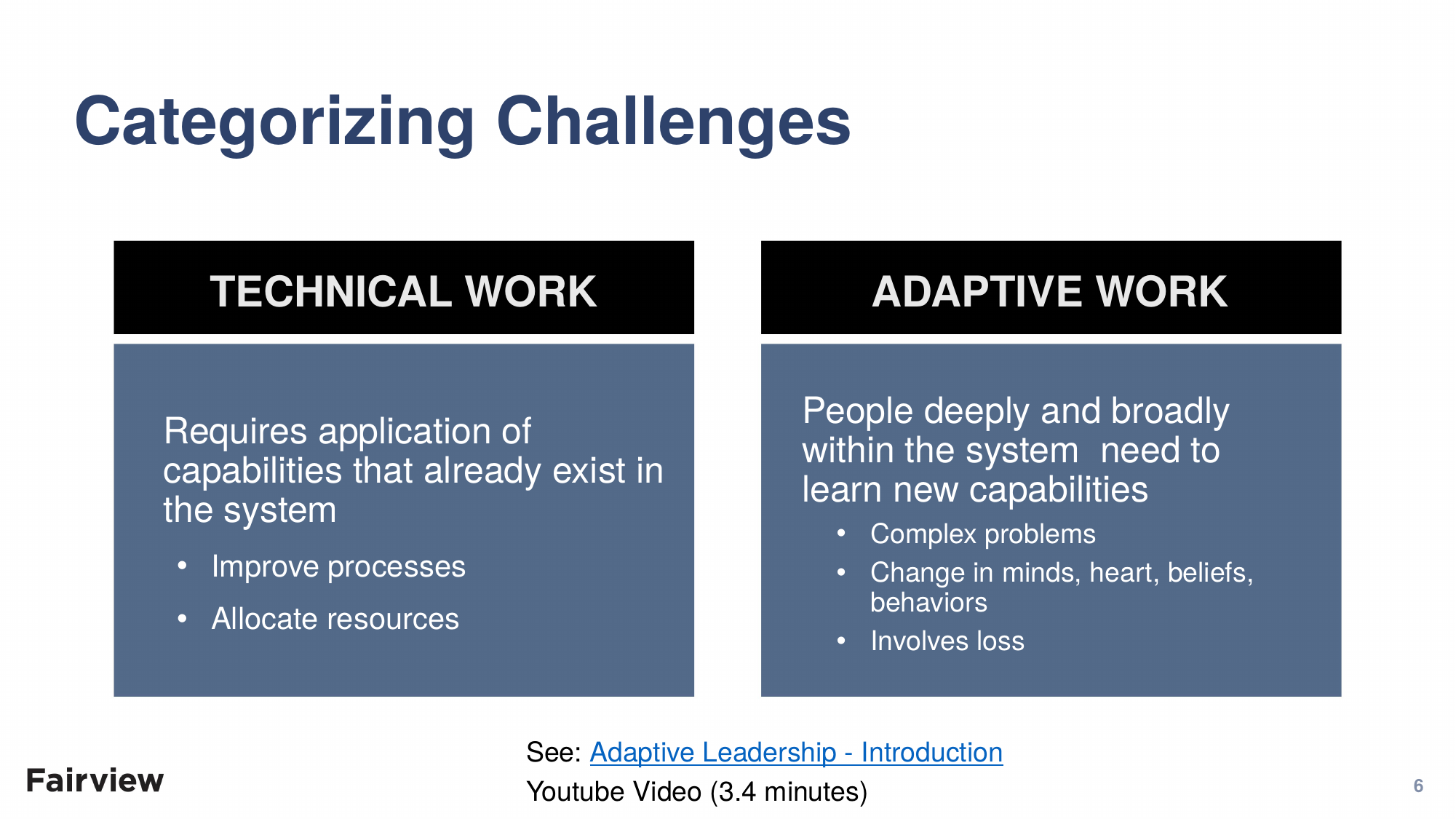

# Categorizing Challenges
Adaptive work
Technical work
Requires application of capabilities that already exist in the system
Improve processes
Allocate resources
People deeply and broadly within the system  need to learn new capabilities
Complex problems
Change in minds, heart, beliefs, behaviors
Involves loss
See: Adaptive Leadership - Introduction
Youtube Video (3.4 minutes)
6